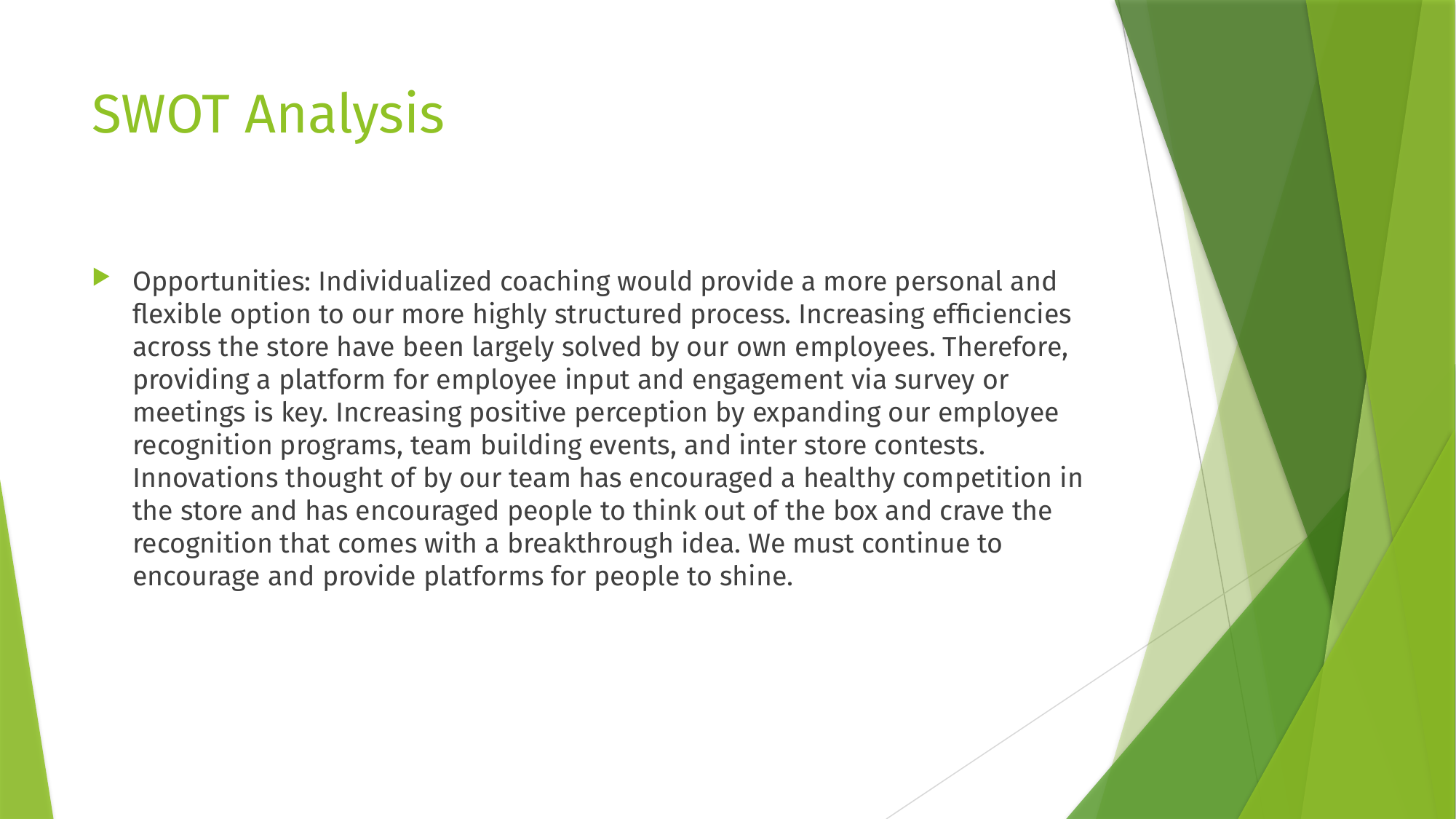

# SWOT Analysis
Opportunities: Individualized coaching would provide a more personal and flexible option to our more highly structured process. Increasing efficiencies across the store have been largely solved by our own employees. Therefore, providing a platform for employee input and engagement via survey or meetings is key. Increasing positive perception by expanding our employee recognition programs, team building events, and inter store contests. Innovations thought of by our team has encouraged a healthy competition in the store and has encouraged people to think out of the box and crave the recognition that comes with a breakthrough idea. We must continue to encourage and provide platforms for people to shine.